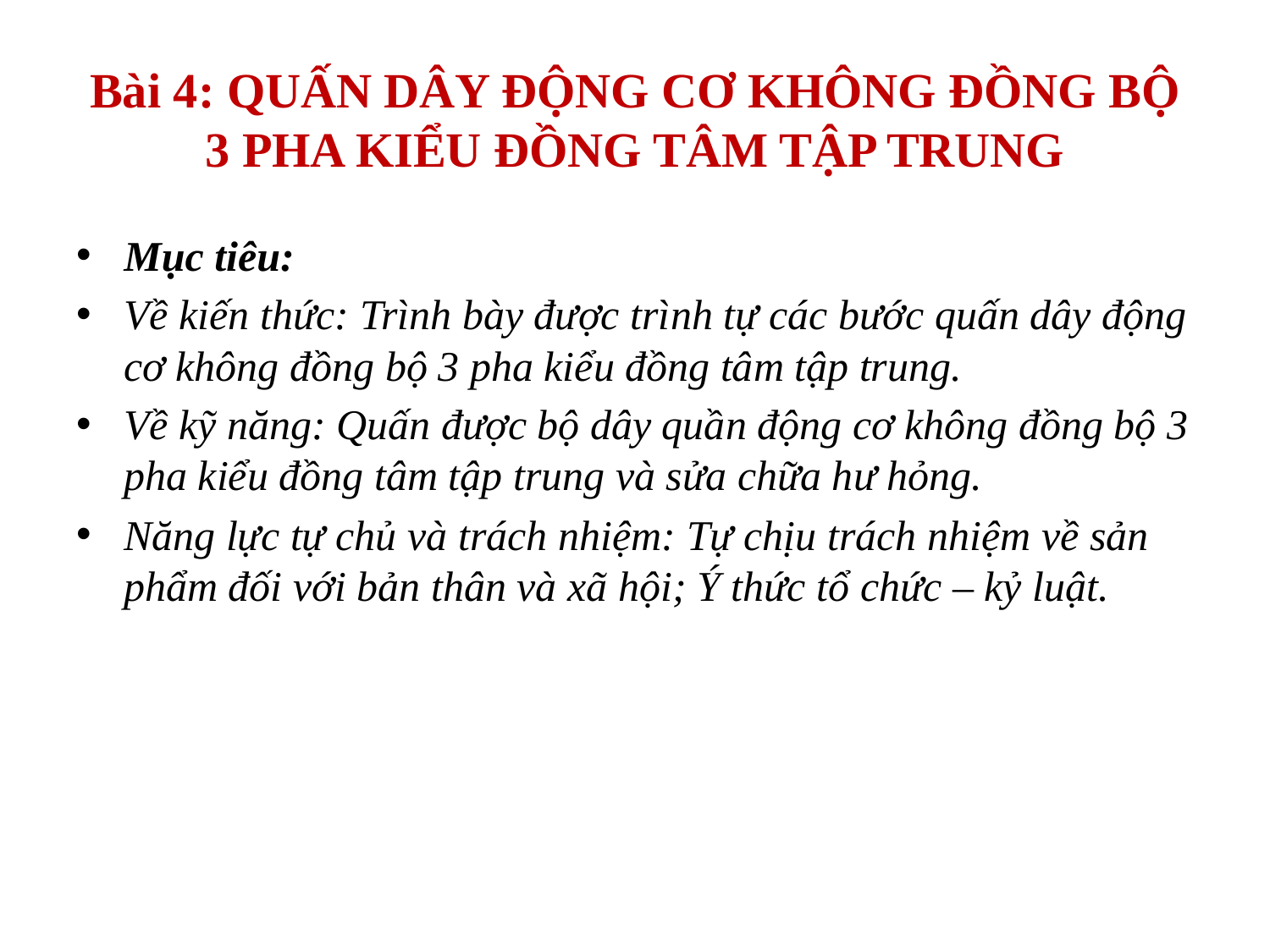

# Bài 4: QUẤN DÂY ĐỘNG CƠ KHÔNG ĐỒNG BỘ 3 PHA KIỂU ĐỒNG TÂM TẬP TRUNG
Mục tiêu:
Về kiến thức: Trình bày được trình tự các bước quấn dây động cơ không đồng bộ 3 pha kiểu đồng tâm tập trung.
Về kỹ năng: Quấn được bộ dây quần động cơ không đồng bộ 3 pha kiểu đồng tâm tập trung và sửa chữa hư hỏng.
Năng lực tự chủ và trách nhiệm: Tự chịu trách nhiệm về sản phẩm đối với bản thân và xã hội; Ý thức tổ chức – kỷ luật.